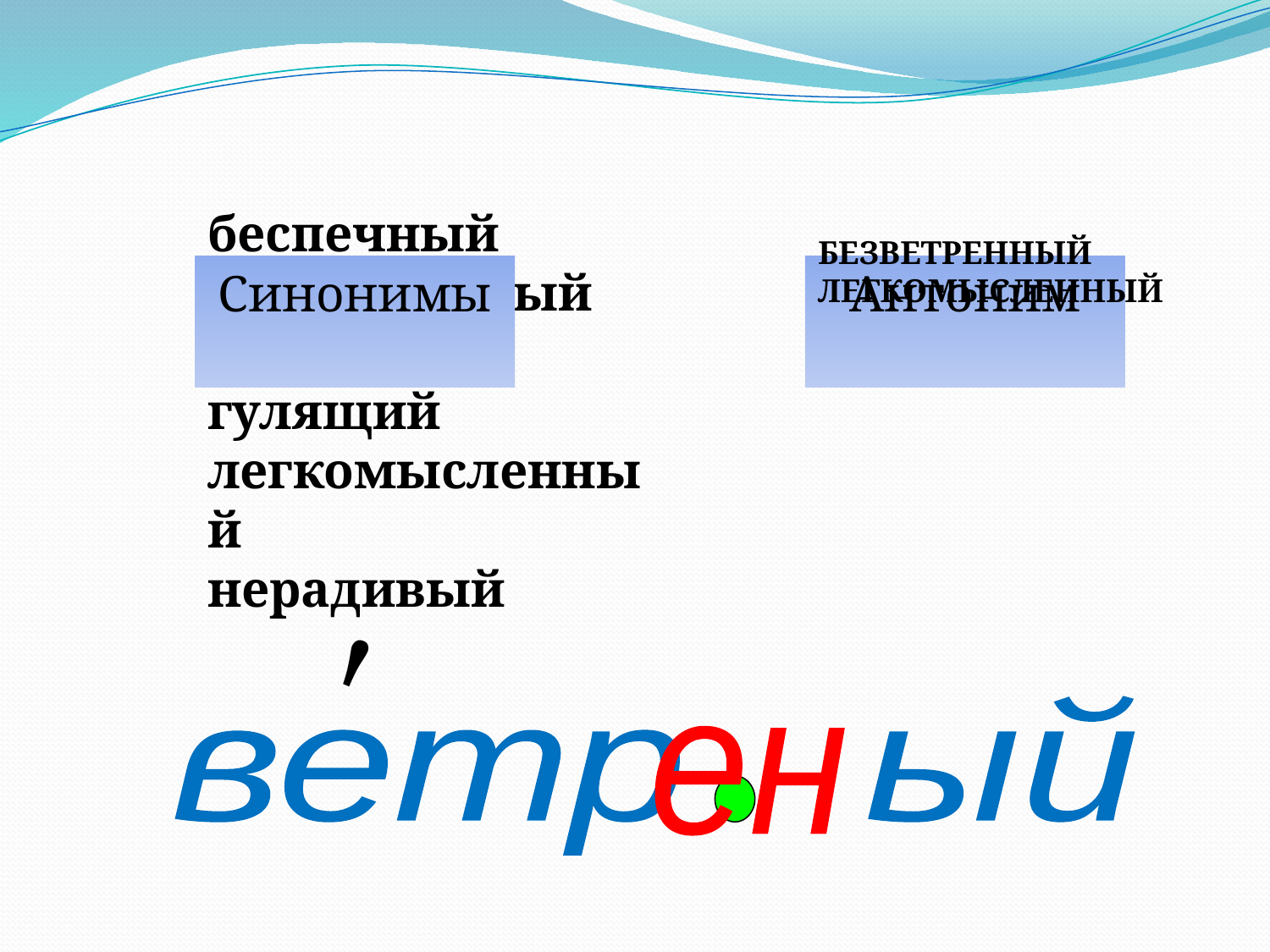

беспечный
бесшабашный
ветреный
гулящий
легкомысленный
нерадивый
БЕЗВЕТРЕННЫЙ
ЛЕГКОМЫСЛЕННЫЙ
Синонимы

Антоним

′
ветр   ый
ен